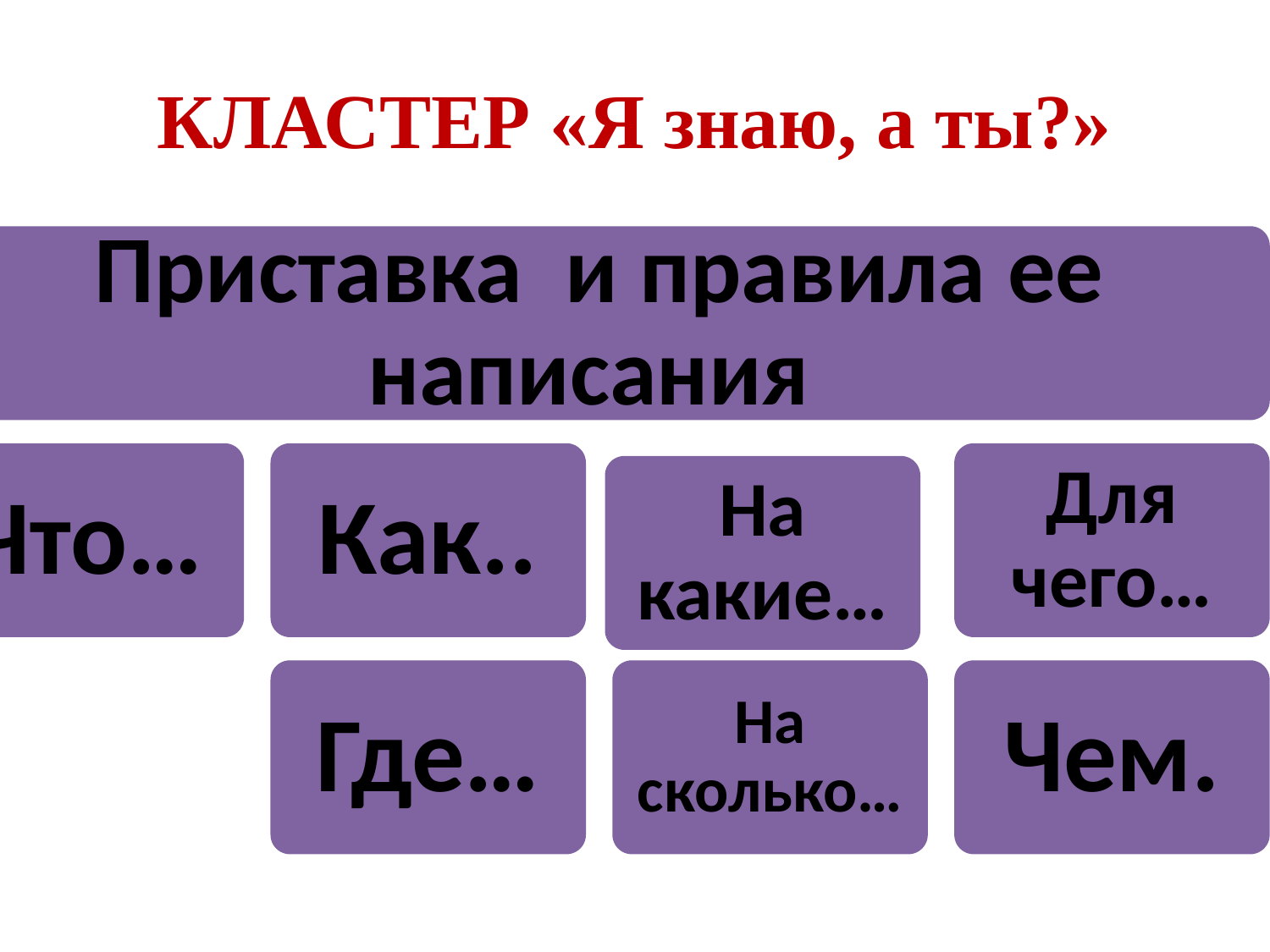

# КЛАСТЕР «Я знаю, а ты?»
Приставка  и правила ее написания
Что…
Как..
Где…
На какие…
На сколько…
Для чего…
Чем.